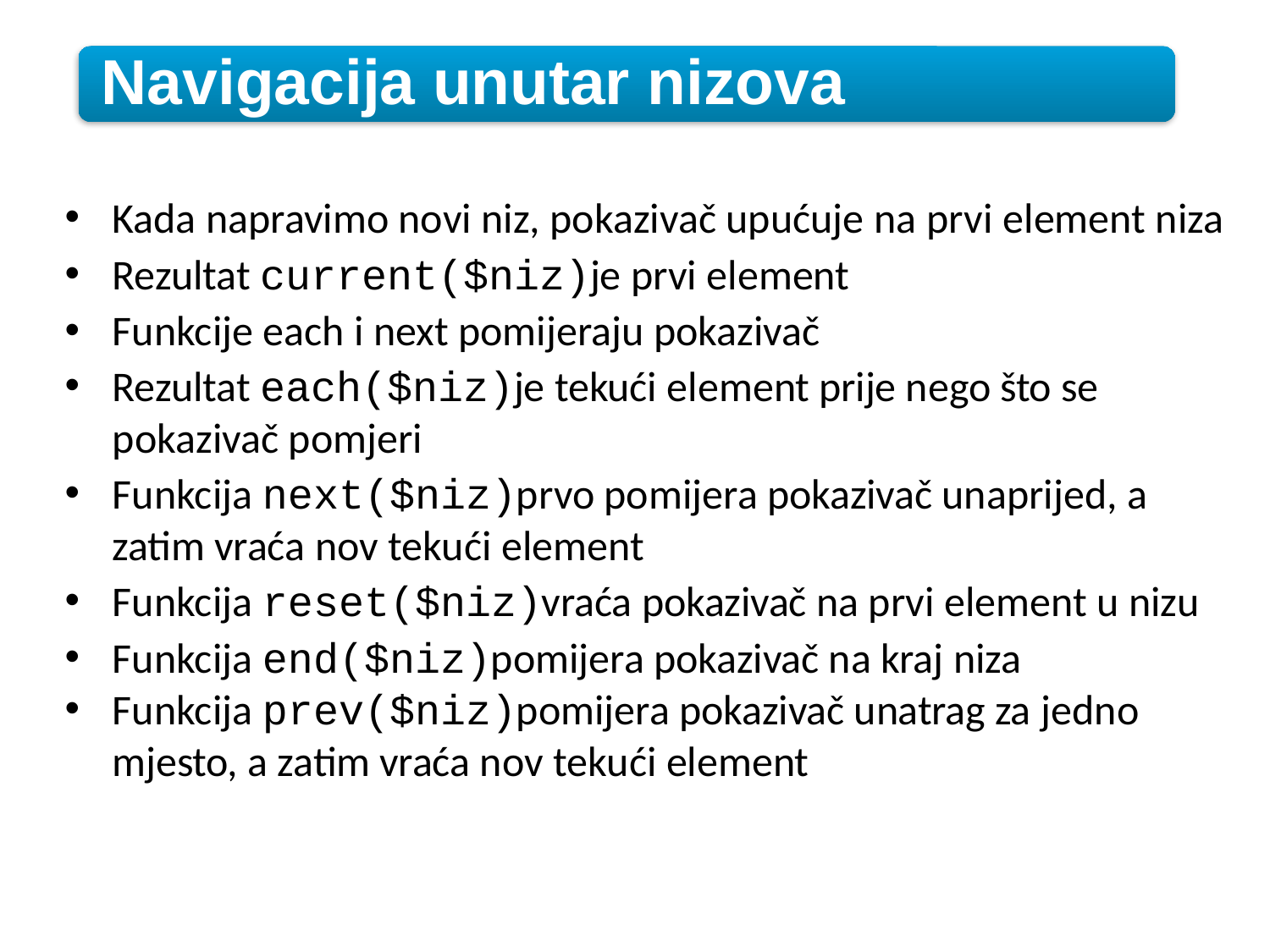

Navigacija unutar nizova
Kada napravimo novi niz, pokazivač upućuje na prvi element niza
Rezultat current($niz)je prvi element
Funkcije each i next pomijeraju pokazivač
Rezultat each($niz)je tekući element prije nego što se pokazivač pomjeri
Funkcija next($niz)prvo pomijera pokazivač unaprijed, a zatim vraća nov tekući element
Funkcija reset($niz)vraća pokazivač na prvi element u nizu
Funkcija end($niz)pomijera pokazivač na kraj niza
Funkcija prev($niz)pomijera pokazivač unatrag za jedno mjesto, a zatim vraća nov tekući element
5